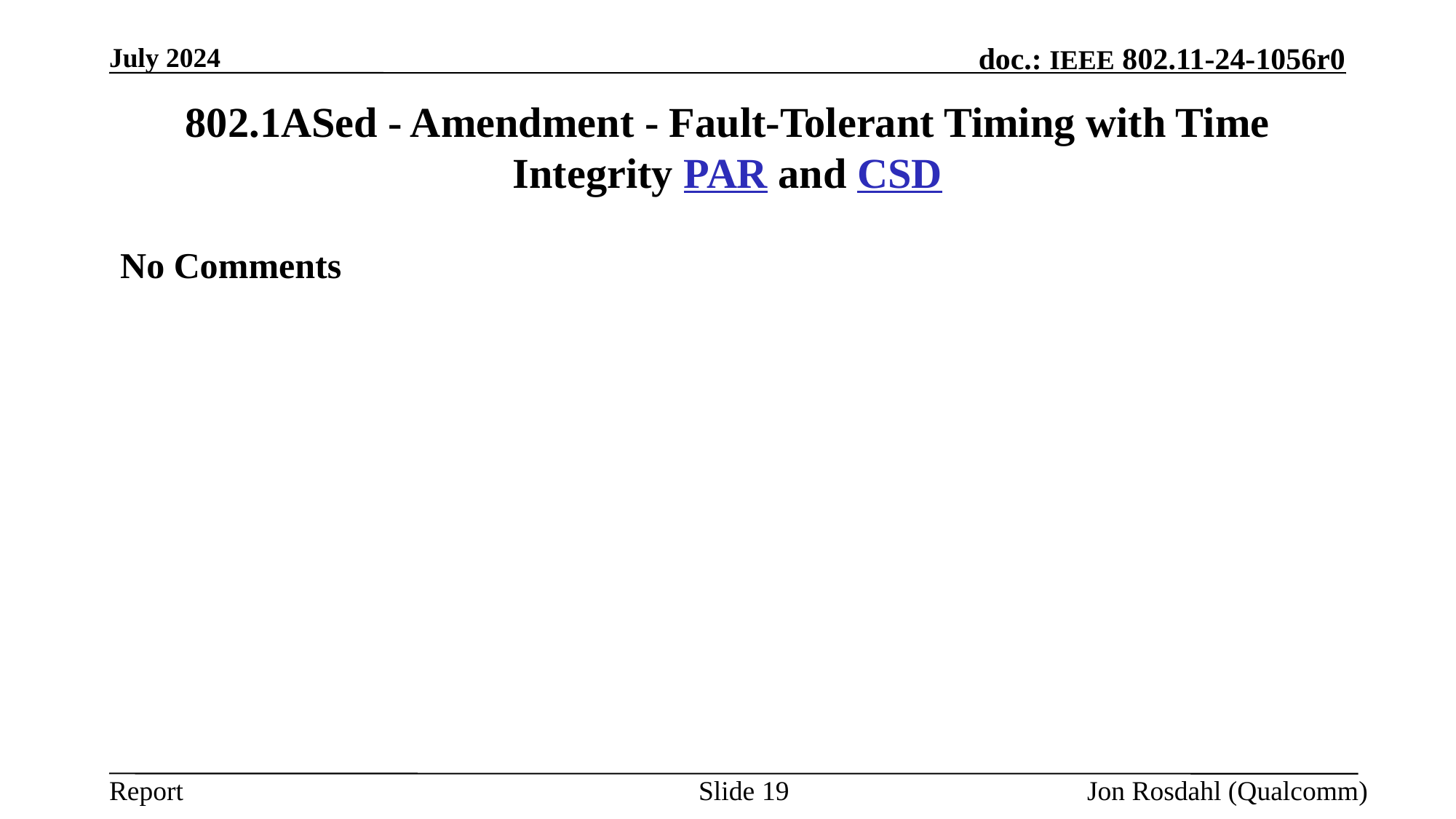

July 2024
# 802.1ASed - Amendment - Fault-Tolerant Timing with Time Integrity PAR and CSD
No Comments

Slide 19
Jon Rosdahl (Qualcomm)